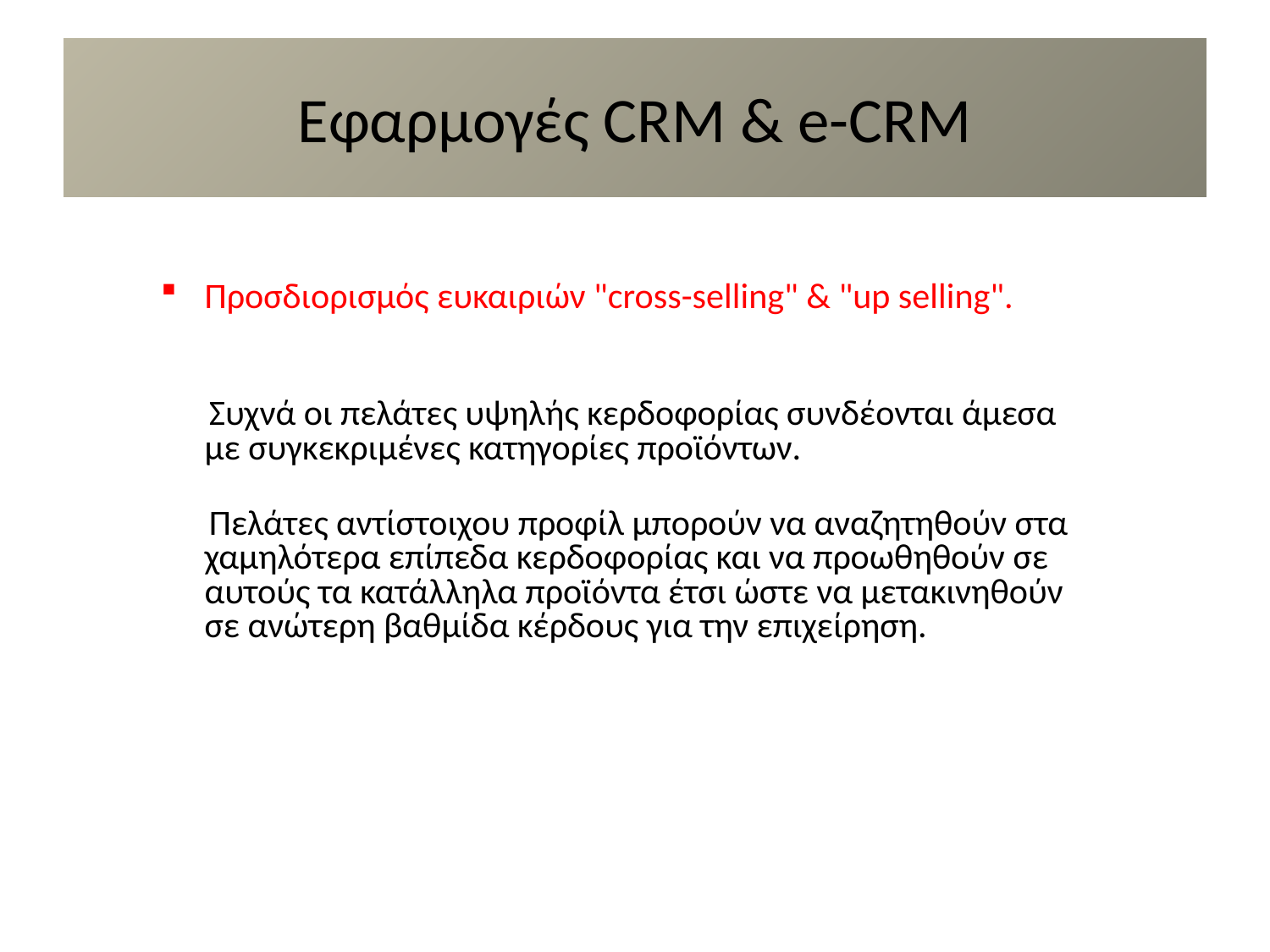

# Εφαρμογές CRM & e-CRM
Προσδιορισμός ευκαιριών "cross-selling" & "up selling".

      Συχνά οι πελάτες υψηλής κερδοφορίας συνδέονται άμεσα με συγκεκριμένες κατηγορίες προϊόντων.
      Πελάτες αντίστοιχου προφίλ μπορούν να αναζητηθούν στα χαμηλότερα επίπεδα κερδοφορίας και να προωθηθούν σε αυτούς τα κατάλληλα προϊόντα έτσι ώστε να μετακινηθούν σε ανώτερη βαθμίδα κέρδους για την επιχείρηση.